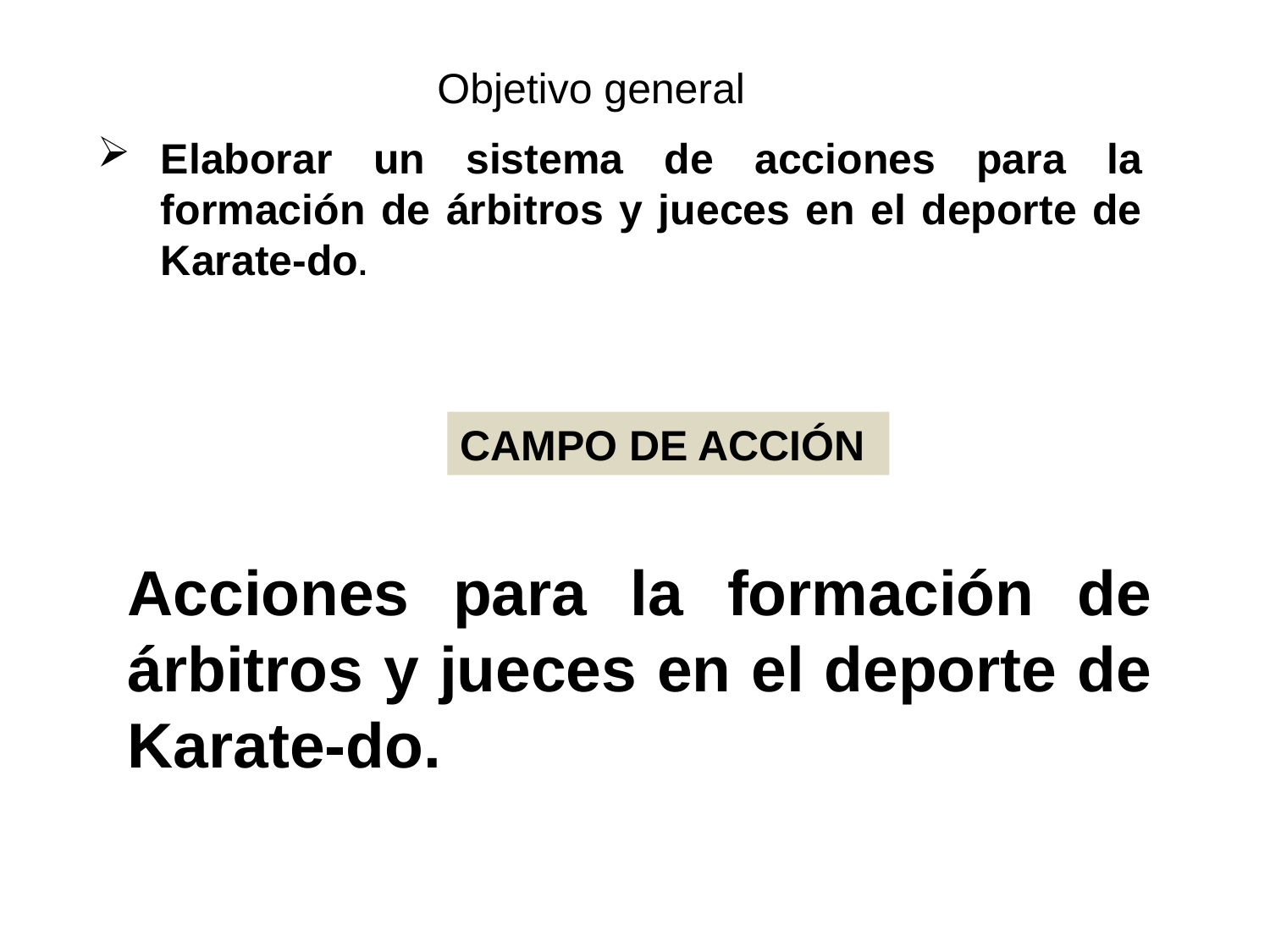

Objetivo general
Elaborar un sistema de acciones para la formación de árbitros y jueces en el deporte de Karate-do..
CAMPO DE ACCIÓN
Acciones para la formación de árbitros y jueces en el deporte de Karate-do..